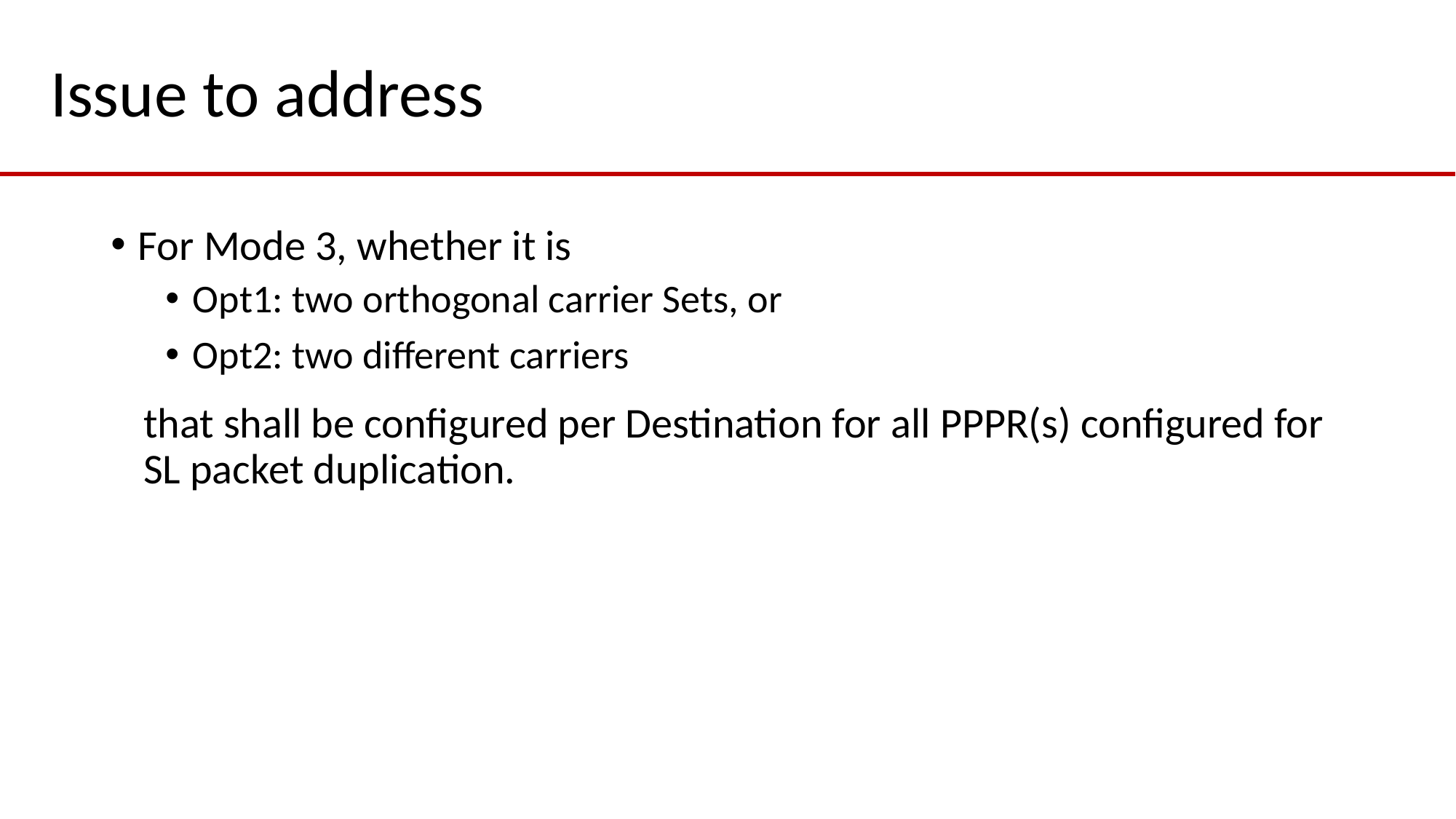

# Issue to address
For Mode 3, whether it is
Opt1: two orthogonal carrier Sets, or
Opt2: two different carriers
that shall be configured per Destination for all PPPR(s) configured for SL packet duplication.